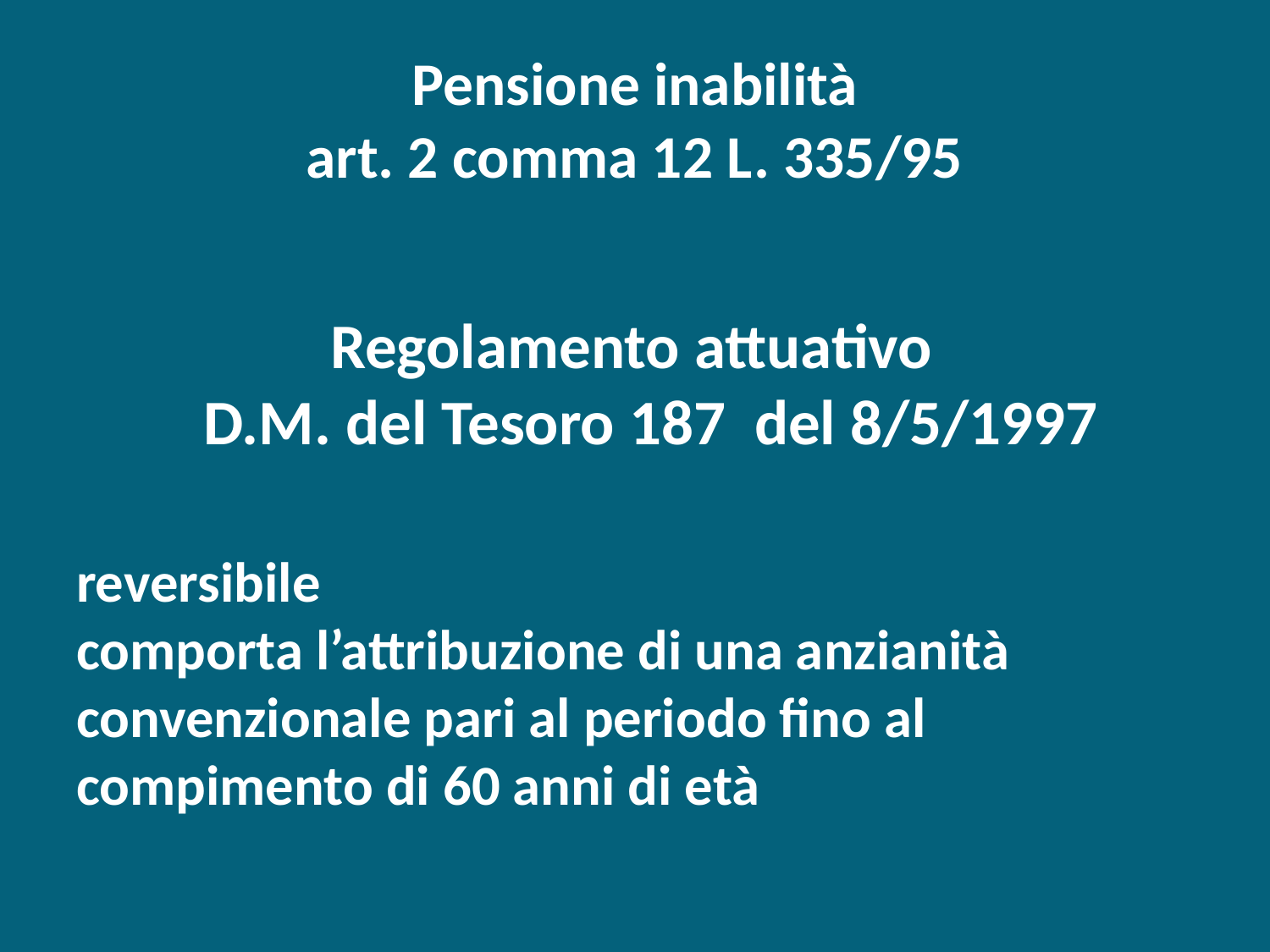

# Pensione inabilità art. 2 comma 12 L. 335/95
		Regolamento attuativo
	D.M. del Tesoro 187  del 8/5/1997
reversibile
comporta l’attribuzione di una anzianità convenzionale pari al periodo fino al compimento di 60 anni di età